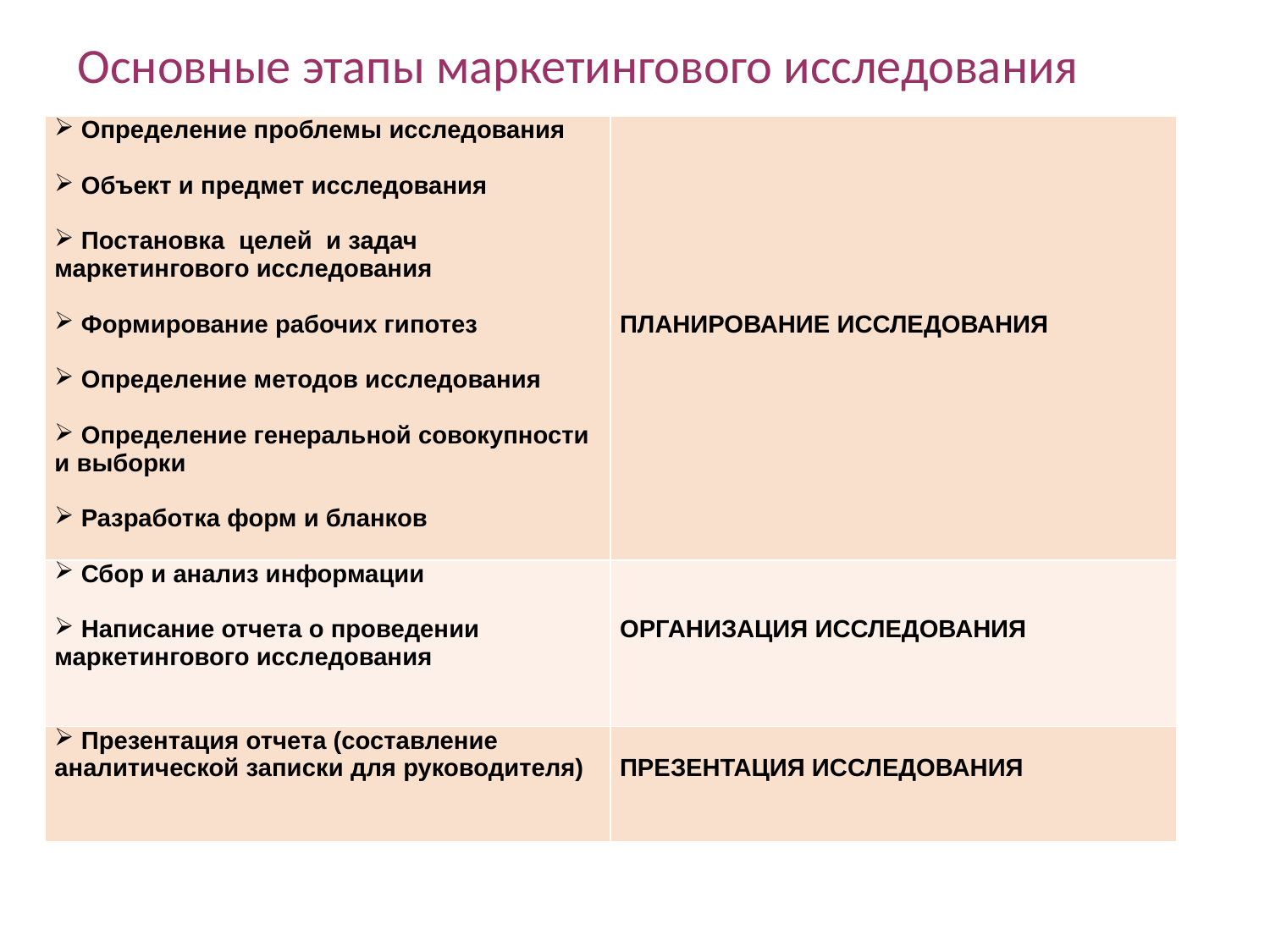

# Основные этапы маркетингового исследования
| Определение проблемы исследования Объект и предмет исследования Постановка целей и задач маркетингового исследования Формирование рабочих гипотез Определение методов исследования Определение генеральной совокупности и выборки Разработка форм и бланков | ПЛАНИРОВАНИЕ ИССЛЕДОВАНИЯ |
| --- | --- |
| Сбор и анализ информации Написание отчета о проведении маркетингового исследования | ОРГАНИЗАЦИЯ ИССЛЕДОВАНИЯ |
| Презентация отчета (составление аналитической записки для руководителя) | ПРЕЗЕНТАЦИЯ ИССЛЕДОВАНИЯ |